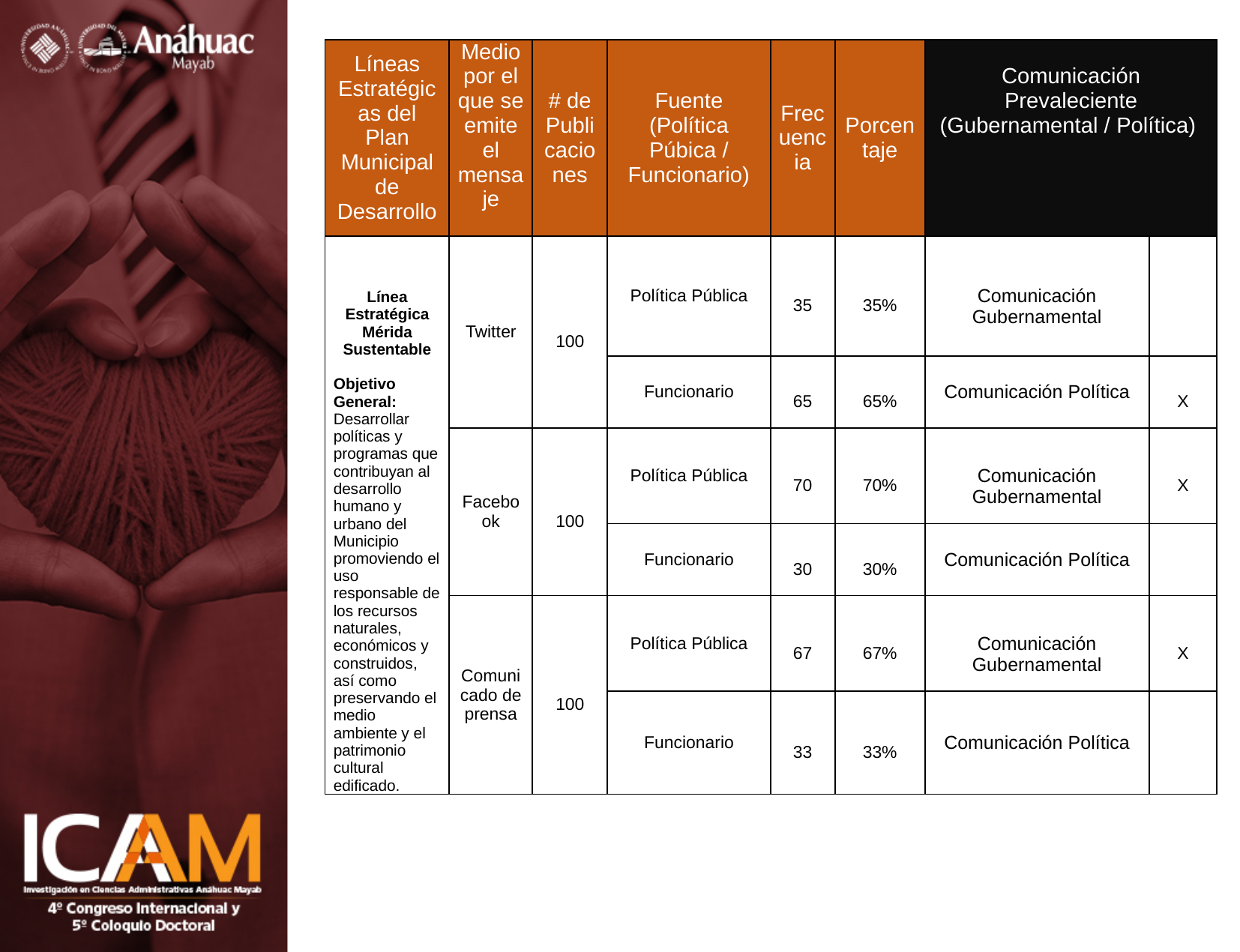

| Líneas Estratégicas del Plan Municipal de Desarrollo | Medio por el que se emite el mensaje | # de Publicaciones | Fuente (Política Púbica / Funcionario) | Frecuencia | Porcentaje | Comunicación Prevaleciente (Gubernamental / Política) |  |
| --- | --- | --- | --- | --- | --- | --- | --- |
| Línea Estratégica Mérida Sustentable   Objetivo General: Desarrollar políticas y programas que contribuyan al desarrollo humano y urbano del Municipio promoviendo el uso responsable de los recursos naturales, económicos y construidos, así como preservando el medio ambiente y el patrimonio cultural edificado. | Twitter | 100 | Política Pública | 35 | 35% | Comunicación Gubernamental |  |
|  |  |  | Funcionario | 65 | 65% | Comunicación Política | X |
|  | Facebook | 100 | Política Pública | 70 | 70% | Comunicación Gubernamental | X |
|  |  |  | Funcionario | 30 | 30% | Comunicación Política |  |
|  | Comunicado de prensa | 100 | Política Pública | 67 | 67% | Comunicación Gubernamental | X |
|  |  |  | Funcionario | 33 | 33% | Comunicación Política |  |